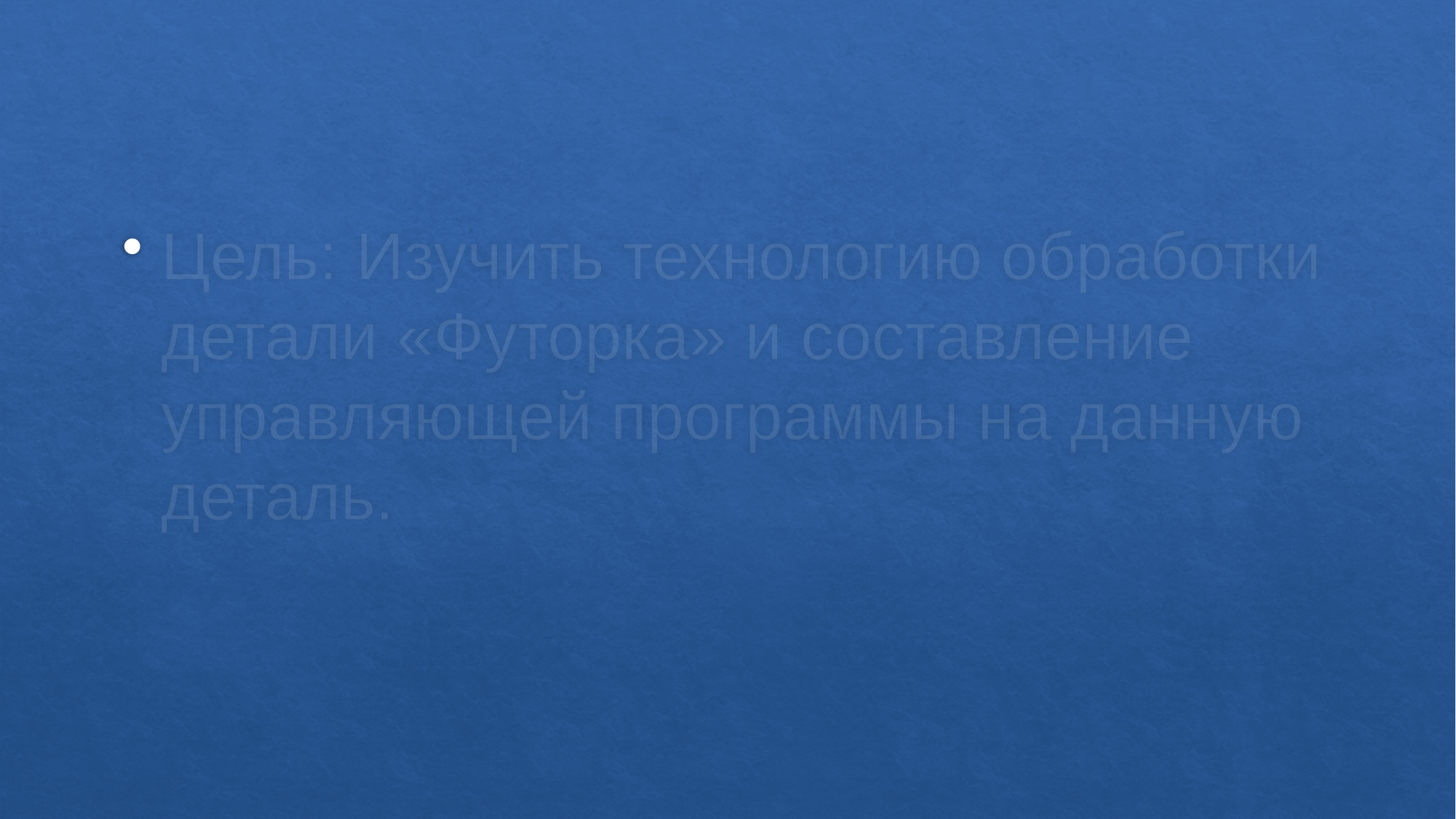

Цель: Изучить технологию обработки детали «Футорка» и составление управляющей программы на данную деталь.